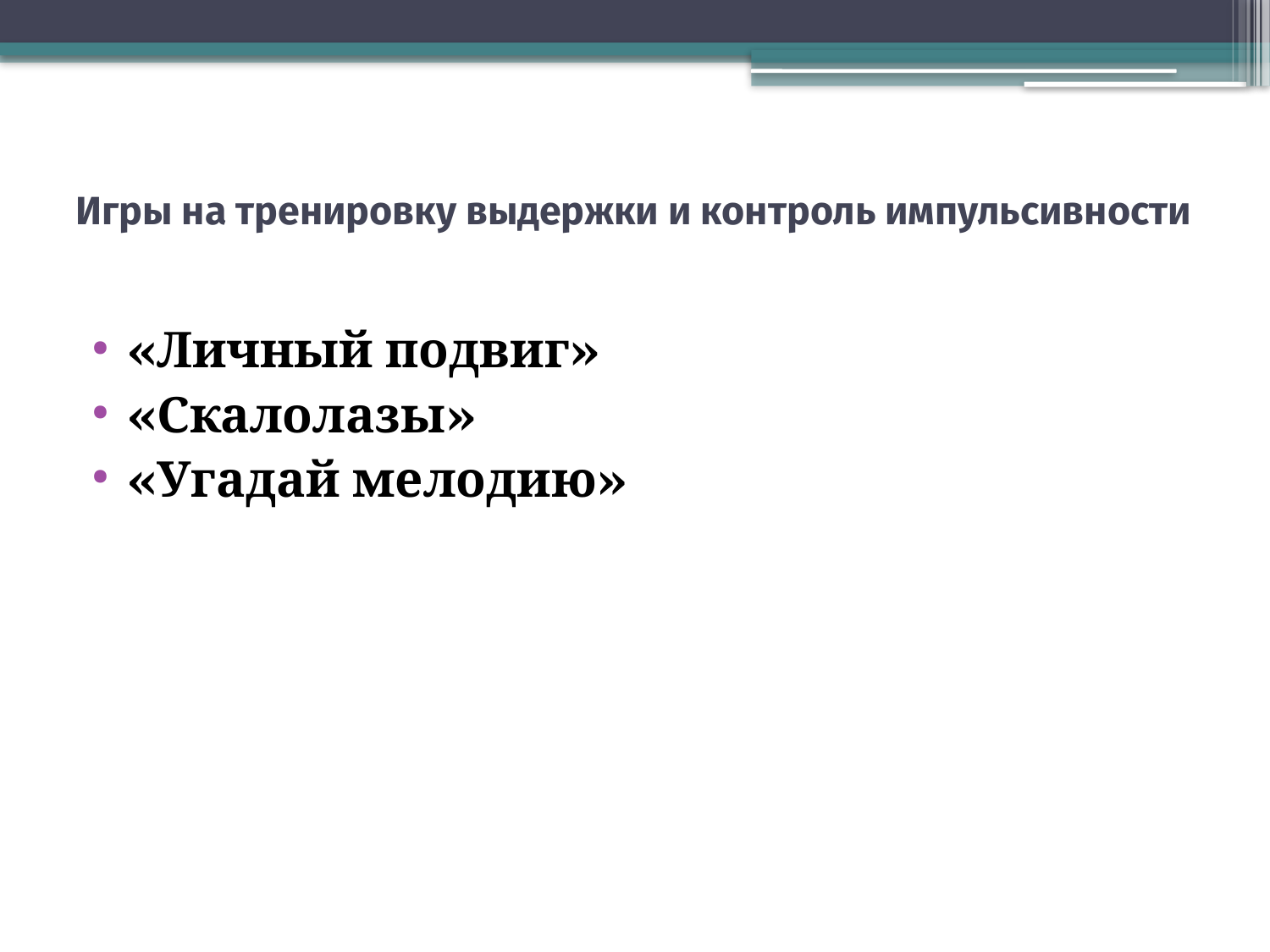

# Игры на тренировку выдержки и контроль импульсивности
«Личный подвиг»
«Скалолазы»
«Угадай мелодию»